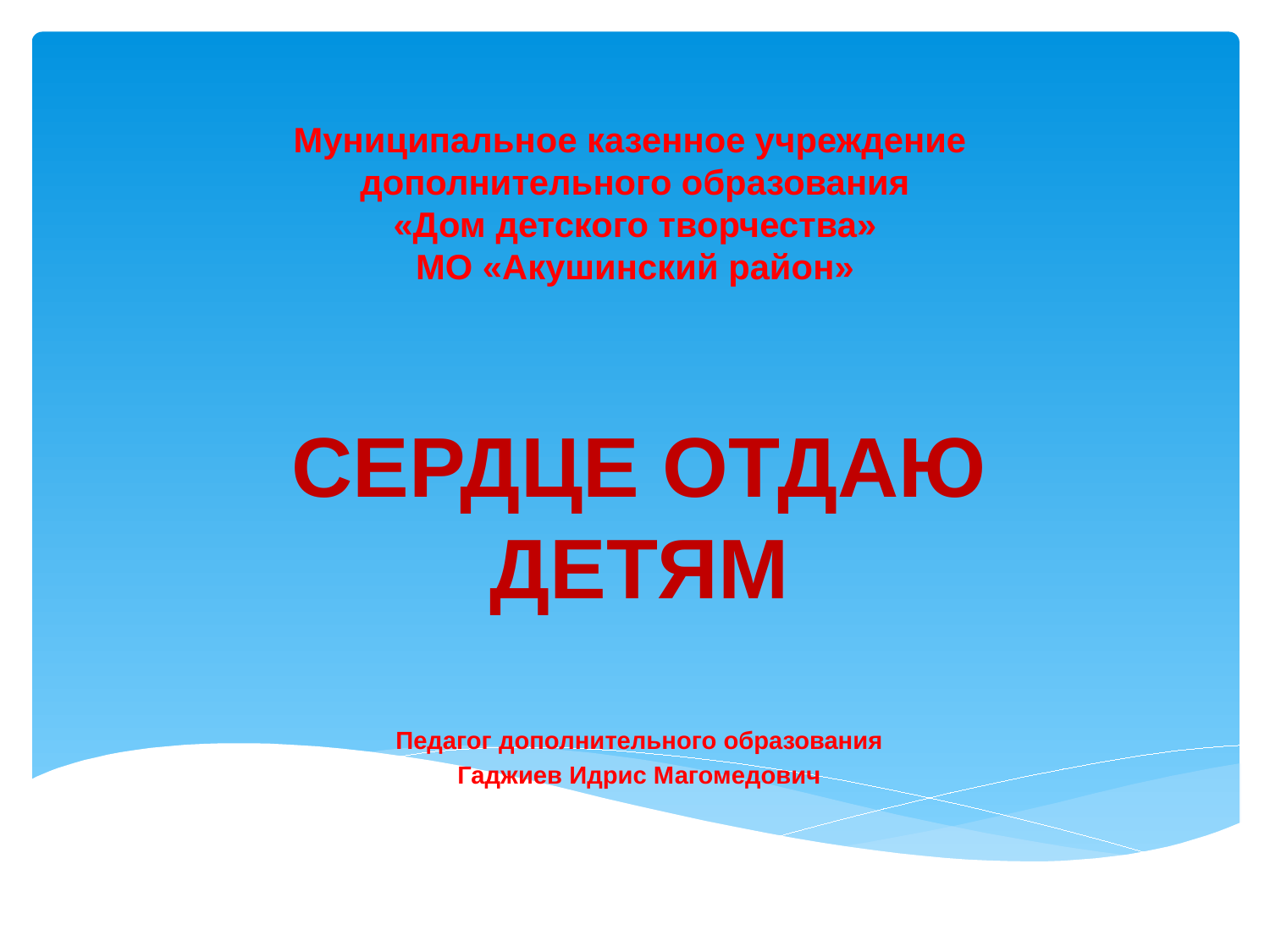

# Муниципальное казенное учреждение дополнительного образования «Дом детского творчества» МО «Акушинский район»
СЕРДЦЕ ОТДАЮ ДЕТЯМ

Педагог дополнительного образования
Гаджиев Идрис Магомедович